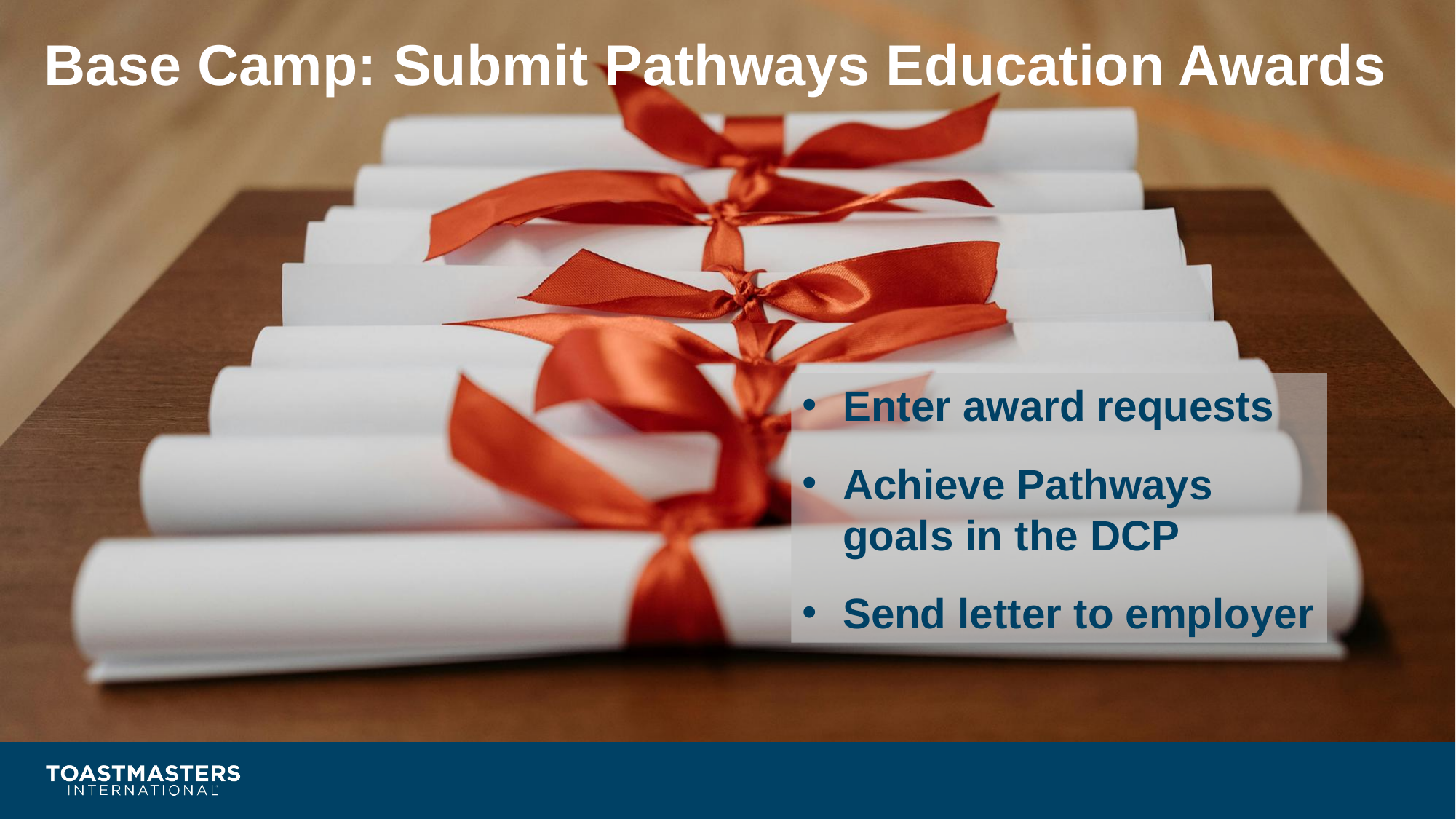

# Base Camp: Submit Pathways Education Awards
Enter award requests
Achieve Pathways goals in the DCP
Send letter to employer